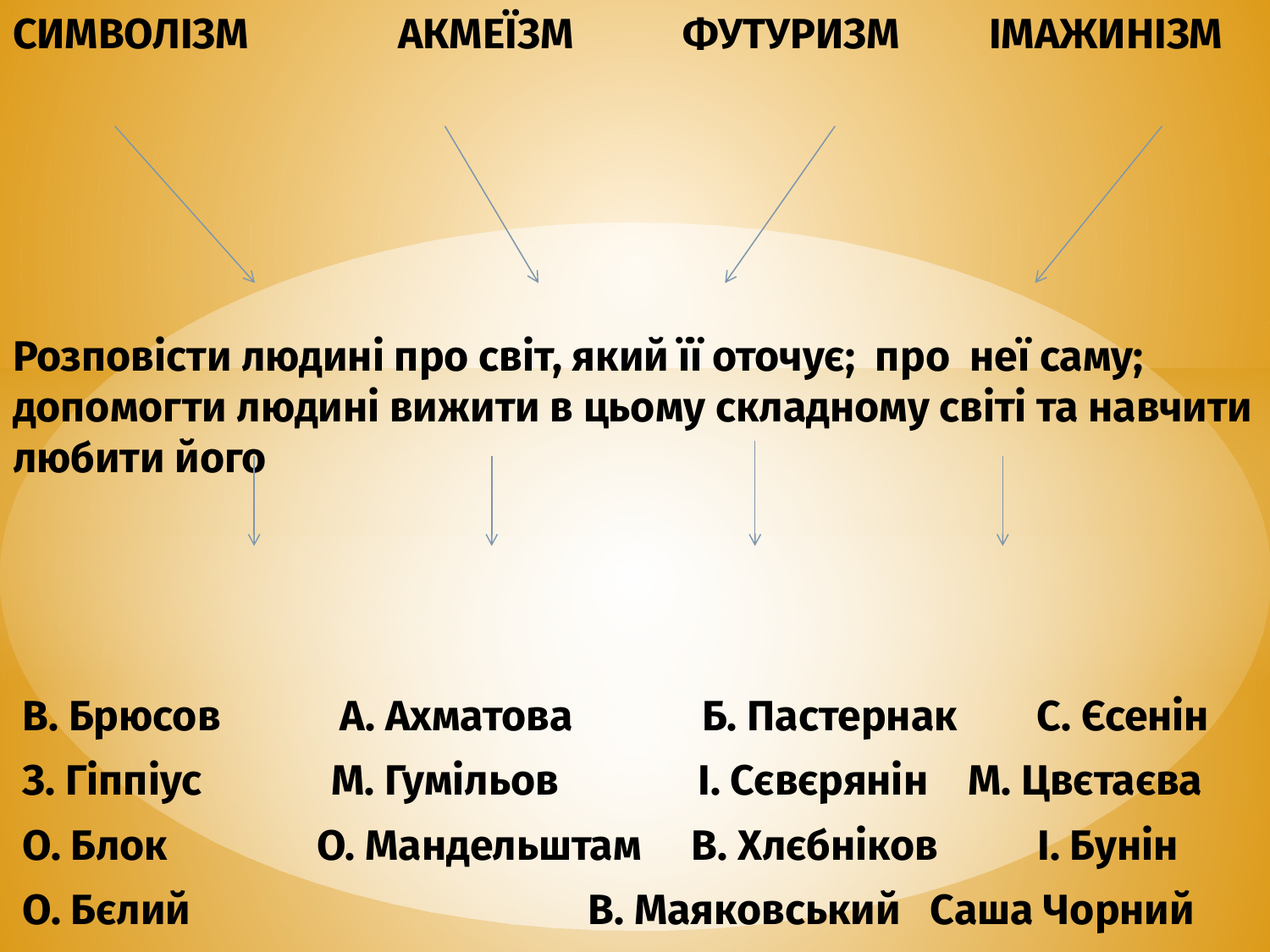

СИМВОЛІЗМ               АКМЕЇЗМ           ФУТУРИЗМ         ІМАЖИНІЗМ

Розповісти людині про світ, який її оточує;  про  неї саму; допомогти людині вижити в цьому складному світі та навчити любити його

 В. Брюсов            А. Ахматова             Б. Пастернак        С. Єсенін
 З. Гіппіус             М. Гумільов              І. Сєвєрянін    М. Цвєтаєва
 О. Блок               О. Мандельштам     В. Хлєбніков          І. Бунін
 О. Бєлий                                        В. Маяковський   Саша Чорний